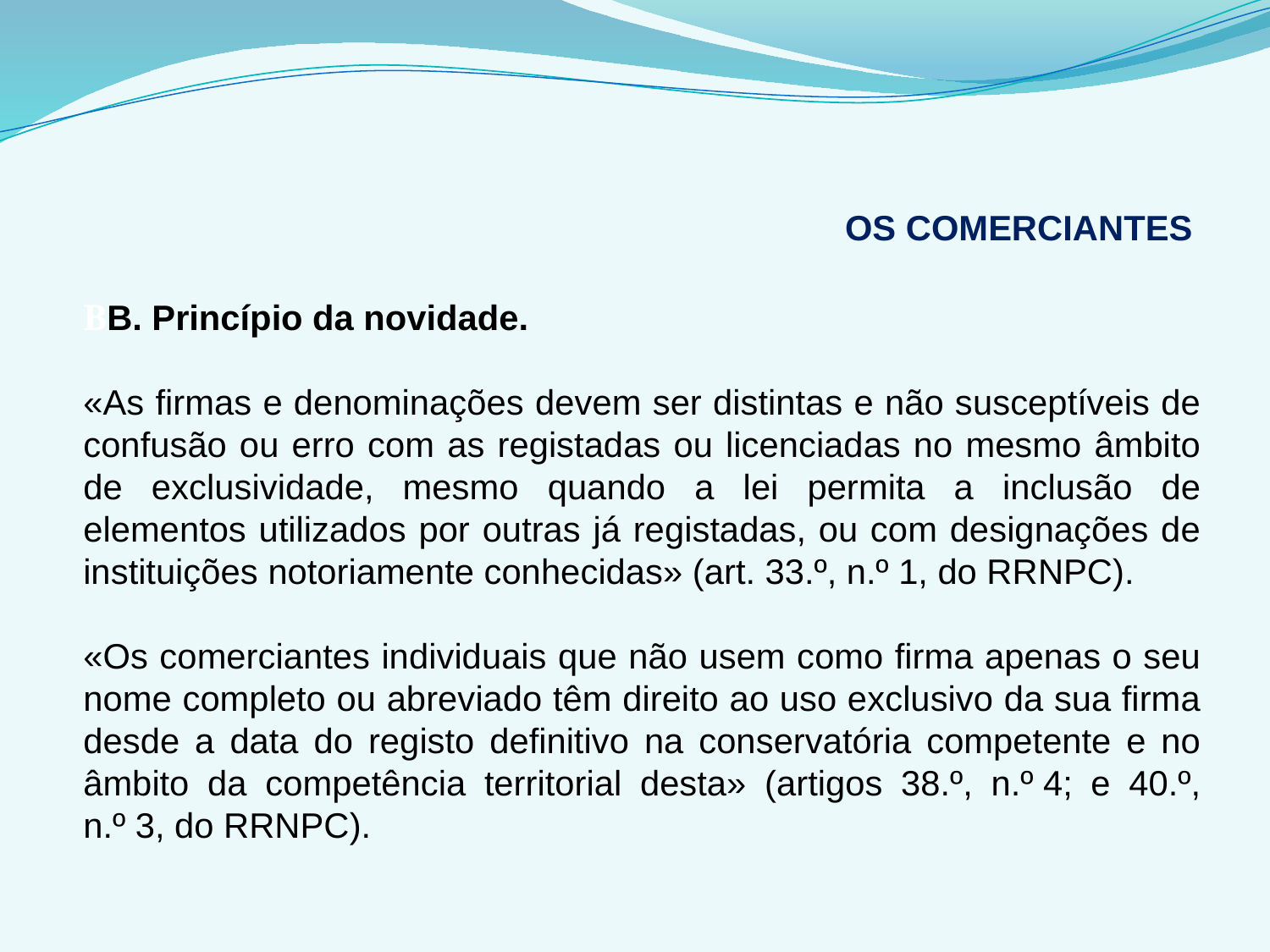

# OS COMERCIANTES

BB. Princípio da novidade.

«As firmas e denominações devem ser distintas e não susceptíveis de confusão ou erro com as registadas ou licenciadas no mesmo âmbito de exclusividade, mesmo quando a lei permita a inclusão de elementos utilizados por outras já registadas, ou com designações de instituições notoriamente conhecidas» (art. 33.º, n.º 1, do RRNPC).

«Os comerciantes individuais que não usem como firma apenas o seu nome completo ou abreviado têm direito ao uso exclusivo da sua firma desde a data do registo definitivo na conservatória competente e no âmbito da competência territorial desta» (artigos 38.º, n.º 4; e 40.º, n.º 3, do RRNPC).